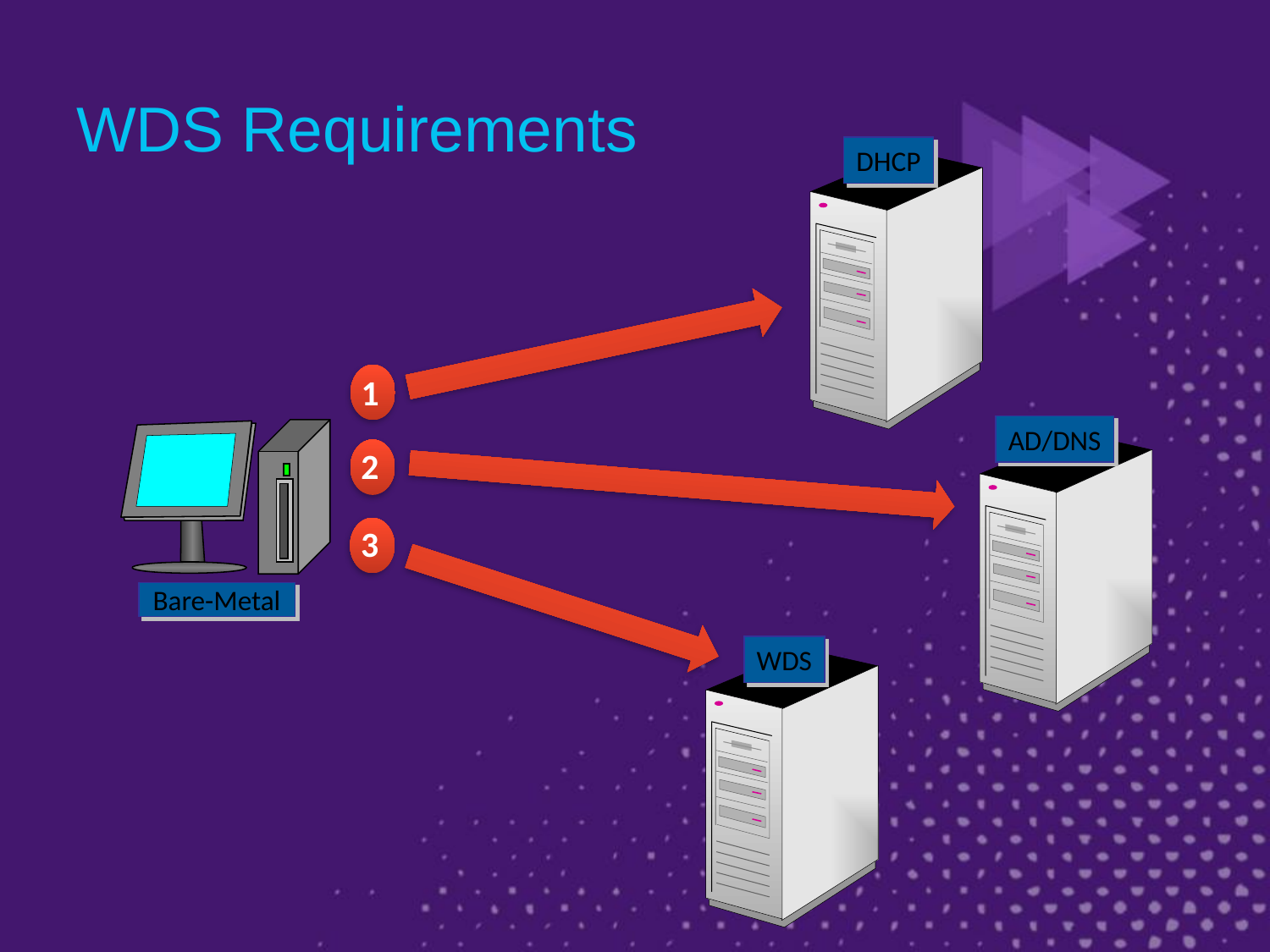

# WDS Requirements
DHCP

1

AD/DNS

2

3

Bare-Metal
WDS